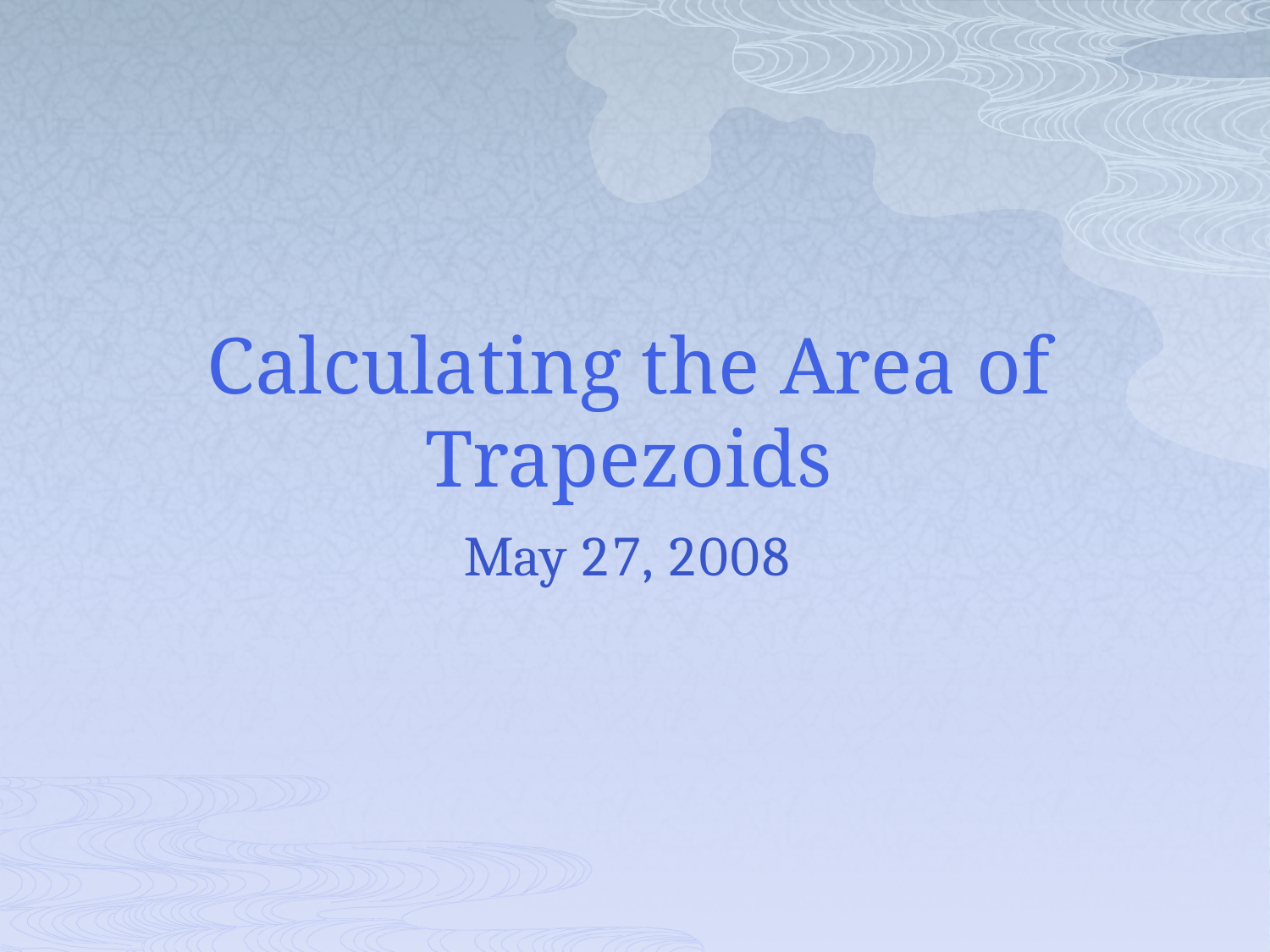

# Calculating the Area of Trapezoids
May 27, 2008